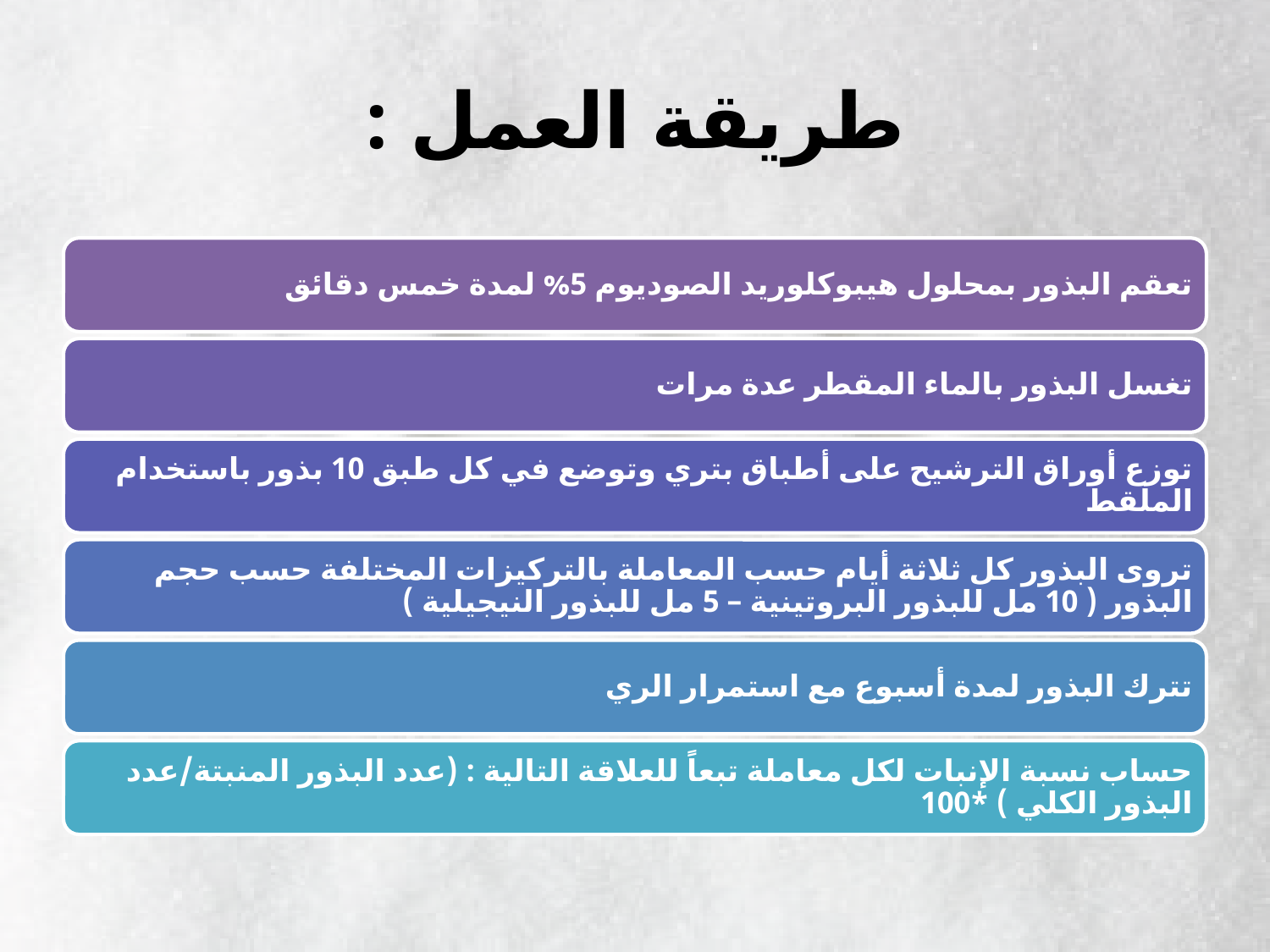

# طريقة العمل :
تعقم البذور بمحلول هيبوكلوريد الصوديوم 5% لمدة خمس دقائق
تغسل البذور بالماء المقطر عدة مرات
توزع أوراق الترشيح على أطباق بتري وتوضع في كل طبق 10 بذور باستخدام الملقط
تروى البذور كل ثلاثة أيام حسب المعاملة بالتركيزات المختلفة حسب حجم البذور ( 10 مل للبذور البروتينية – 5 مل للبذور النيجيلية )
تترك البذور لمدة أسبوع مع استمرار الري
حساب نسبة الإنبات لكل معاملة تبعاً للعلاقة التالية : (عدد البذور المنبتة/عدد البذور الكلي ) *100